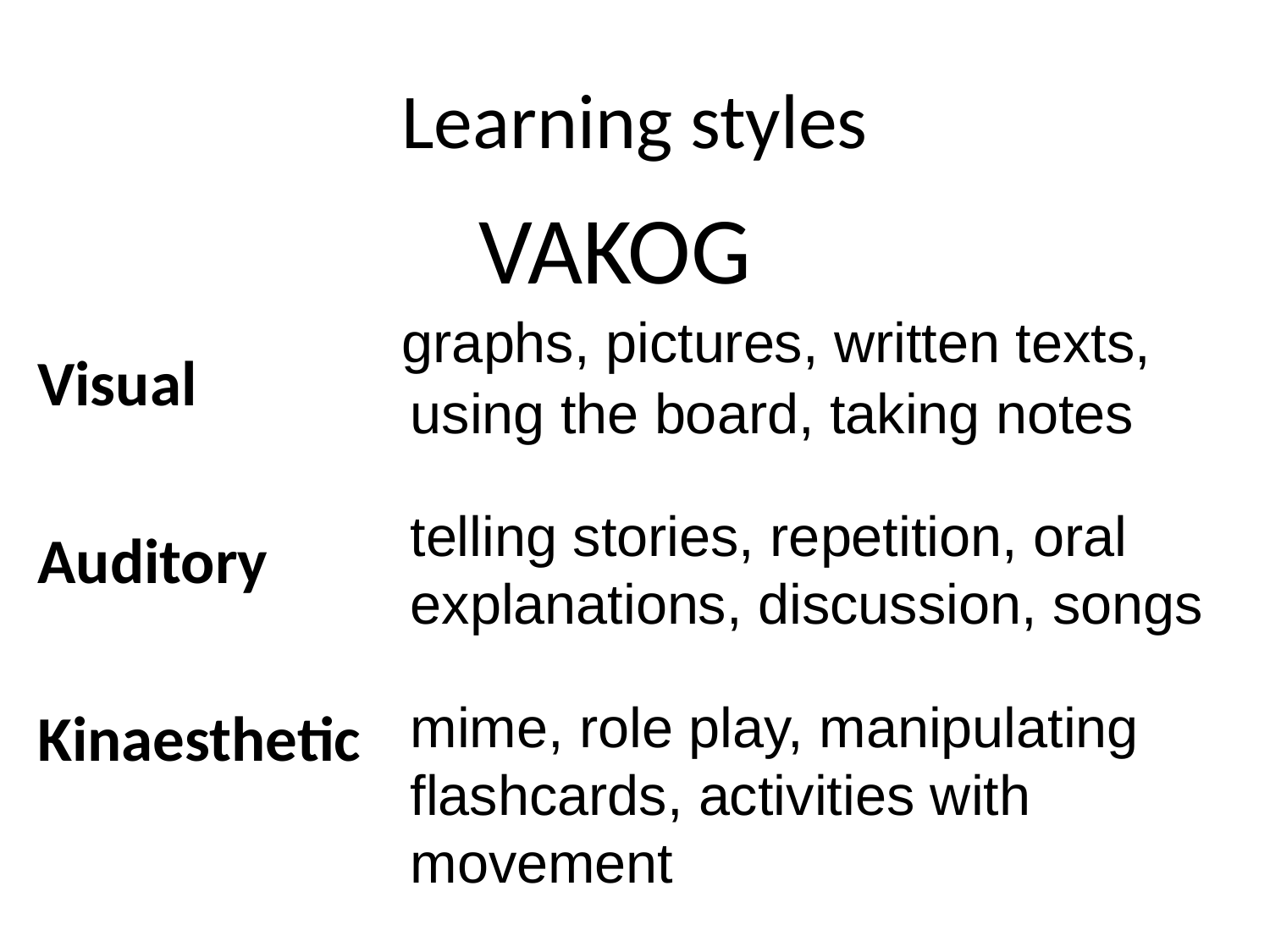

# Learning styles
VAKOG
  graphs, pictures, written texts, using the board, taking notes

	telling stories, repetition, oral explanations, discussion, songs

	mime, role play, manipulating flashcards, activities with movement
Visual

Auditory

Kinaesthetic